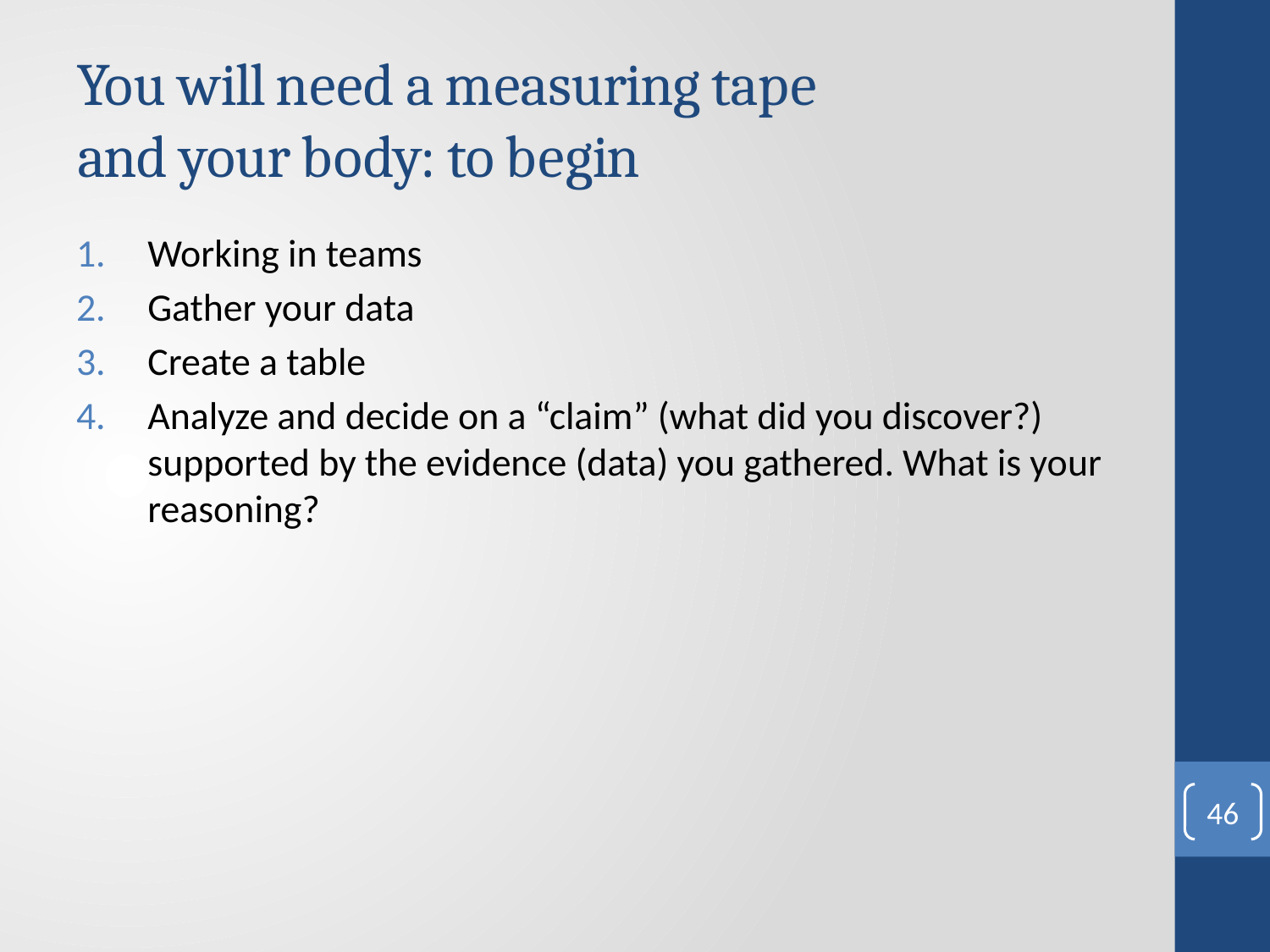

# You will need a measuring tape and your body: to begin
Working in teams
Gather your data
Create a table
Analyze and decide on a “claim” (what did you discover?) supported by the evidence (data) you gathered. What is your reasoning?
46